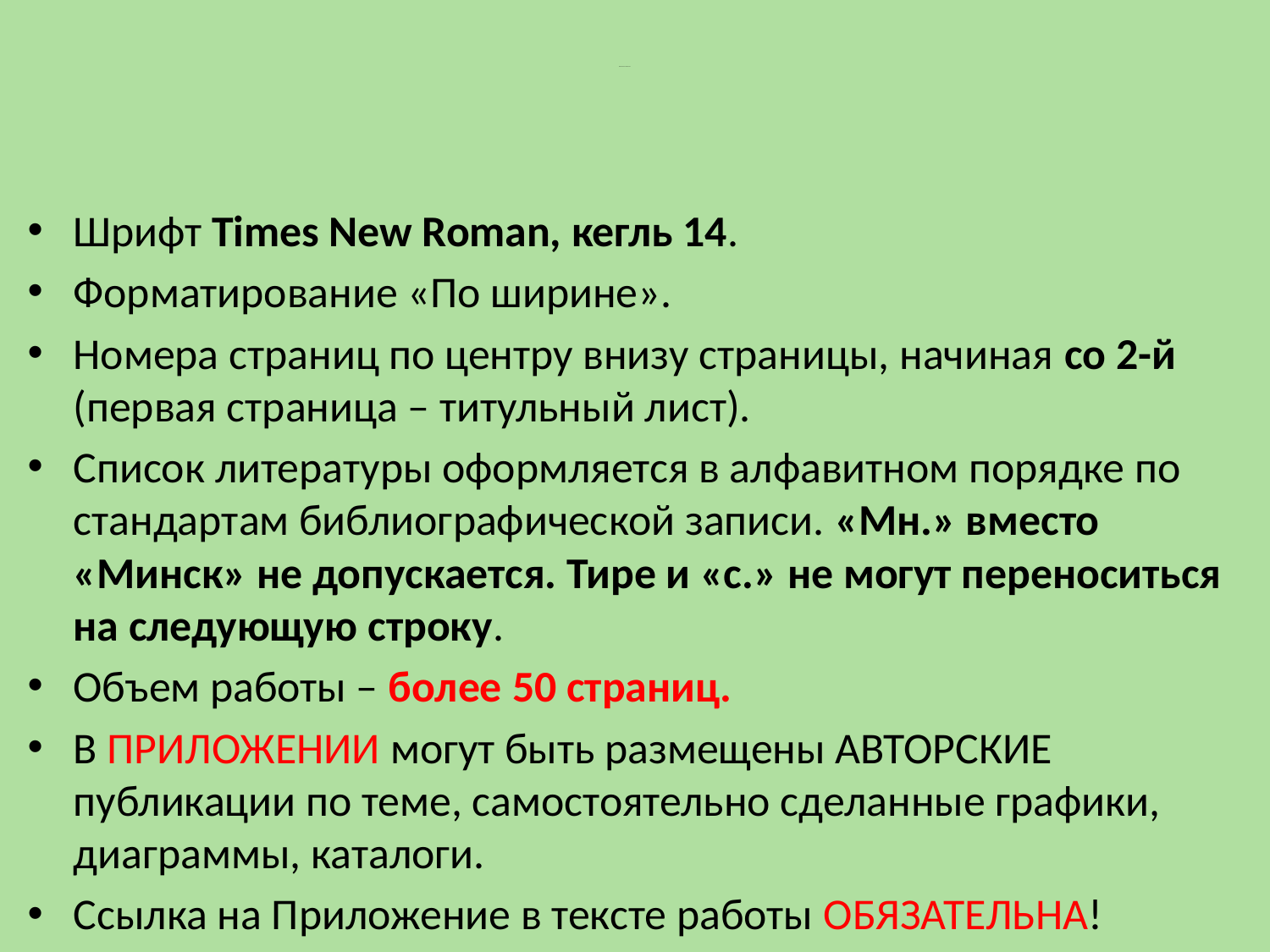

# ТРЕБОВАНИЯ К ОФОРМЛЕНИЮ
Шрифт Times New Roman, кегль 14.
Форматирование «По ширине».
Номера страниц по центру внизу страницы, начиная со 2-й (первая страница – титульный лист).
Список литературы оформляется в алфавитном порядке по стандартам библиографической записи. «Мн.» вместо «Минск» не допускается. Тире и «с.» не могут переноситься на следующую строку.
Объем работы – более 50 страниц.
В ПРИЛОЖЕНИИ могут быть размещены АВТОРСКИЕ публикации по теме, самостоятельно сделанные графики, диаграммы, каталоги.
Ссылка на Приложение в тексте работы ОБЯЗАТЕЛЬНА!